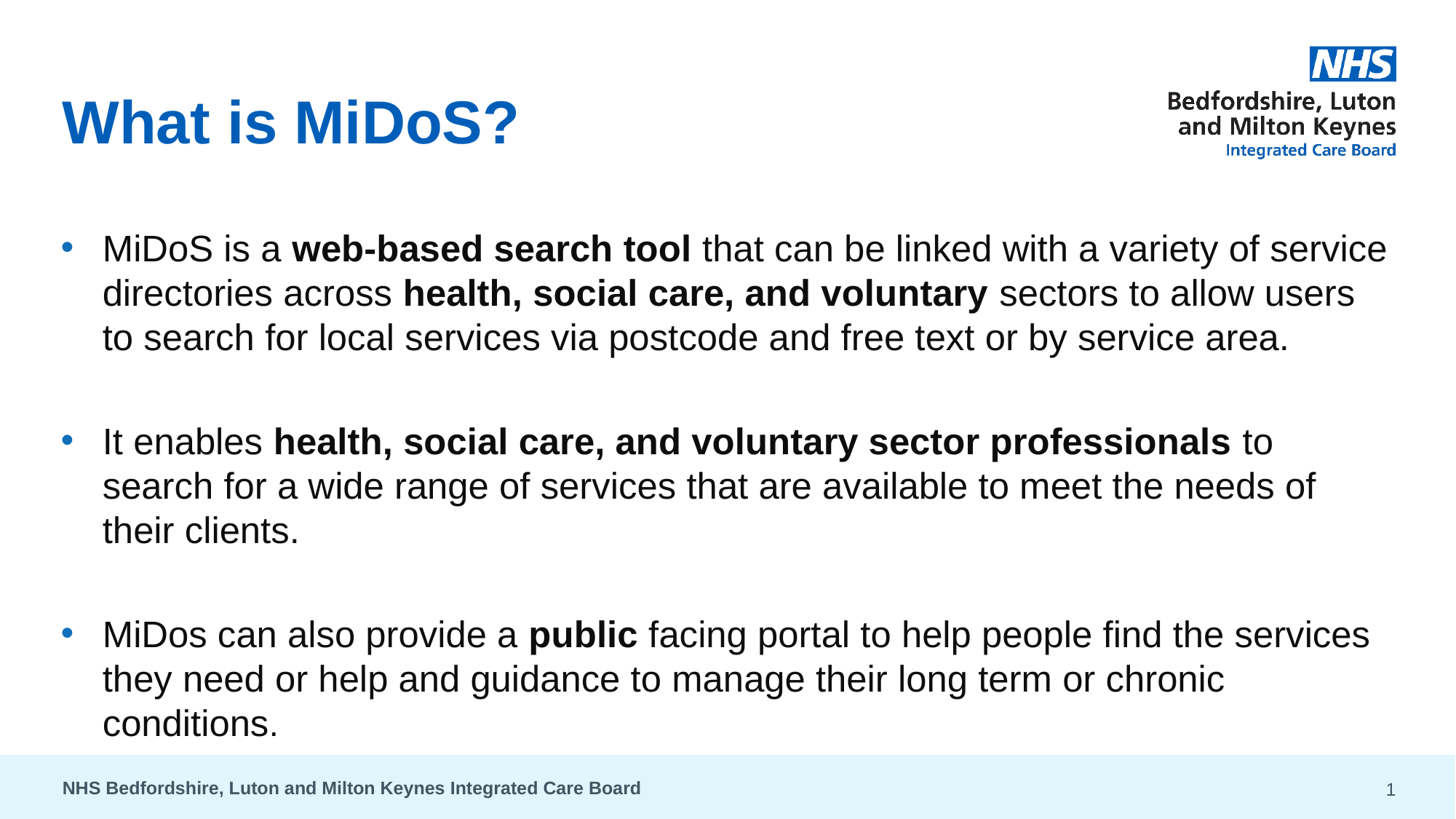

# What is MiDoS?

MiDoS is a web-based search tool that can be linked with a variety of service directories across health, social care, and voluntary sectors to allow users to search for local services via postcode and free text or by service area.

It enables health, social care, and voluntary sector professionals to search for a wide range of services that are available to meet the needs of their clients.

MiDos can also provide a public facing portal to help people find the services they need or help and guidance to manage their long term or chronic conditions.

NHS Bedfordshire, Luton and Milton Keynes Integrated Care Board
1